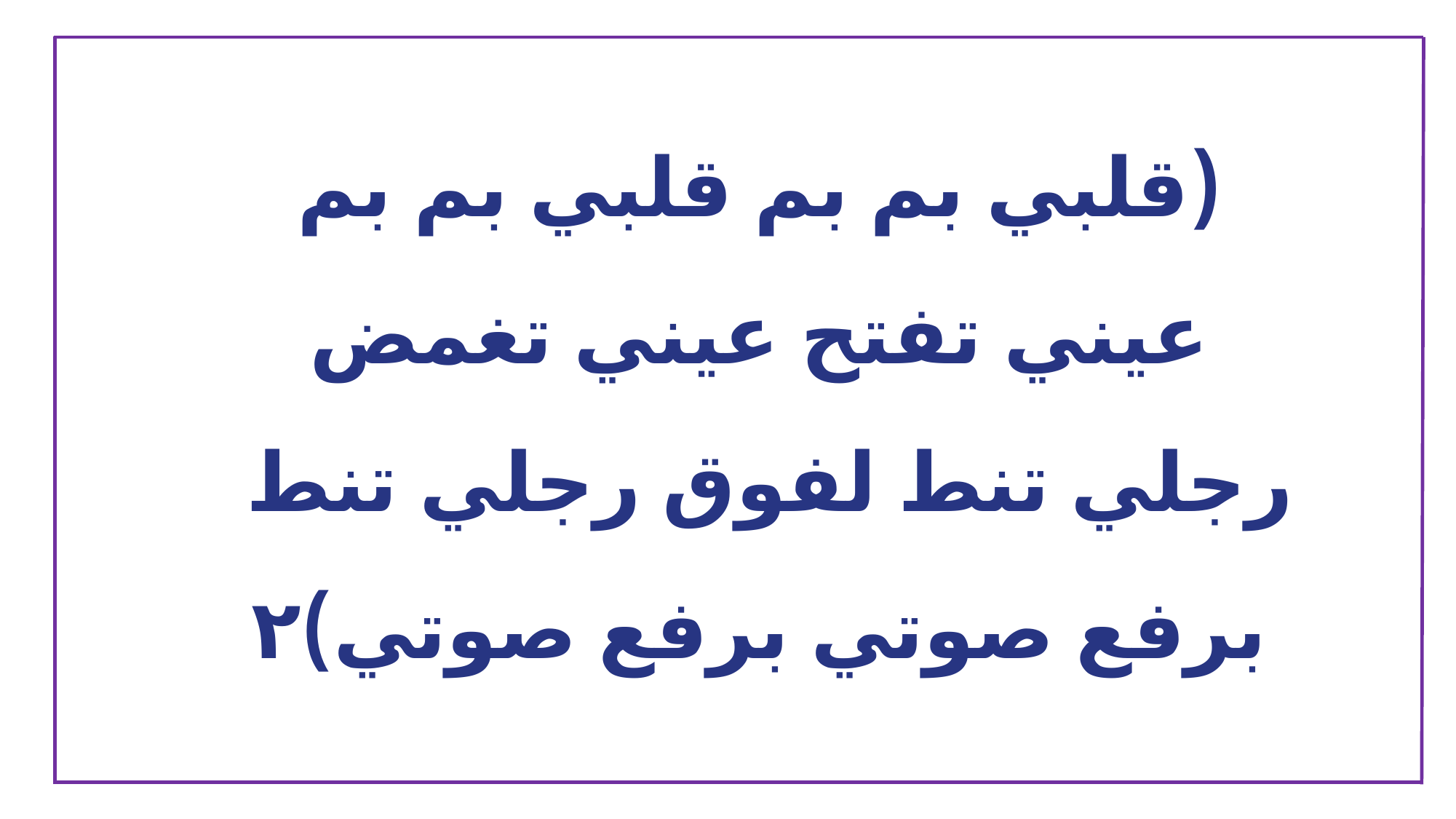

(قلبي بم بم قلبي بم بم
عيني تفتح عيني تغمض
رجلي تنط لفوق رجلي تنط
برفع صوتي برفع صوتي)٢